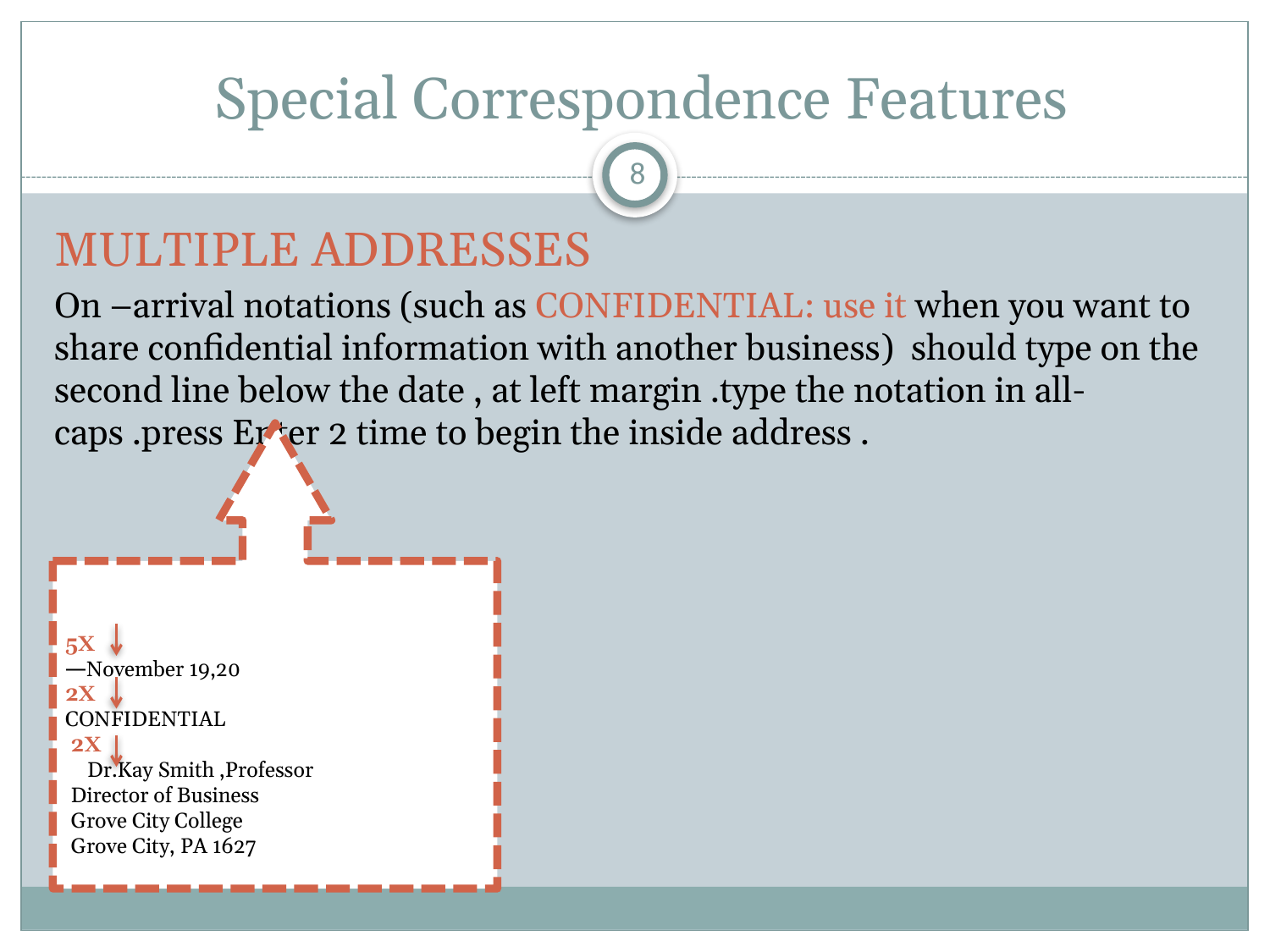

# Special Correspondence Features
8
MULTIPLE ADDRESSES
On –arrival notations (such as CONFIDENTIAL: use it when you want to share confidential information with another business)  should type on the second line below the date , at left margin .type the notation in all-caps .press Enter 2 time to begin the inside address .

5X
November 19,20—
2X
CONFIDENTIAL
2X
Dr.Kay Smith ,Professor
Director of Business
Grove City College
Grove City, PA 1627